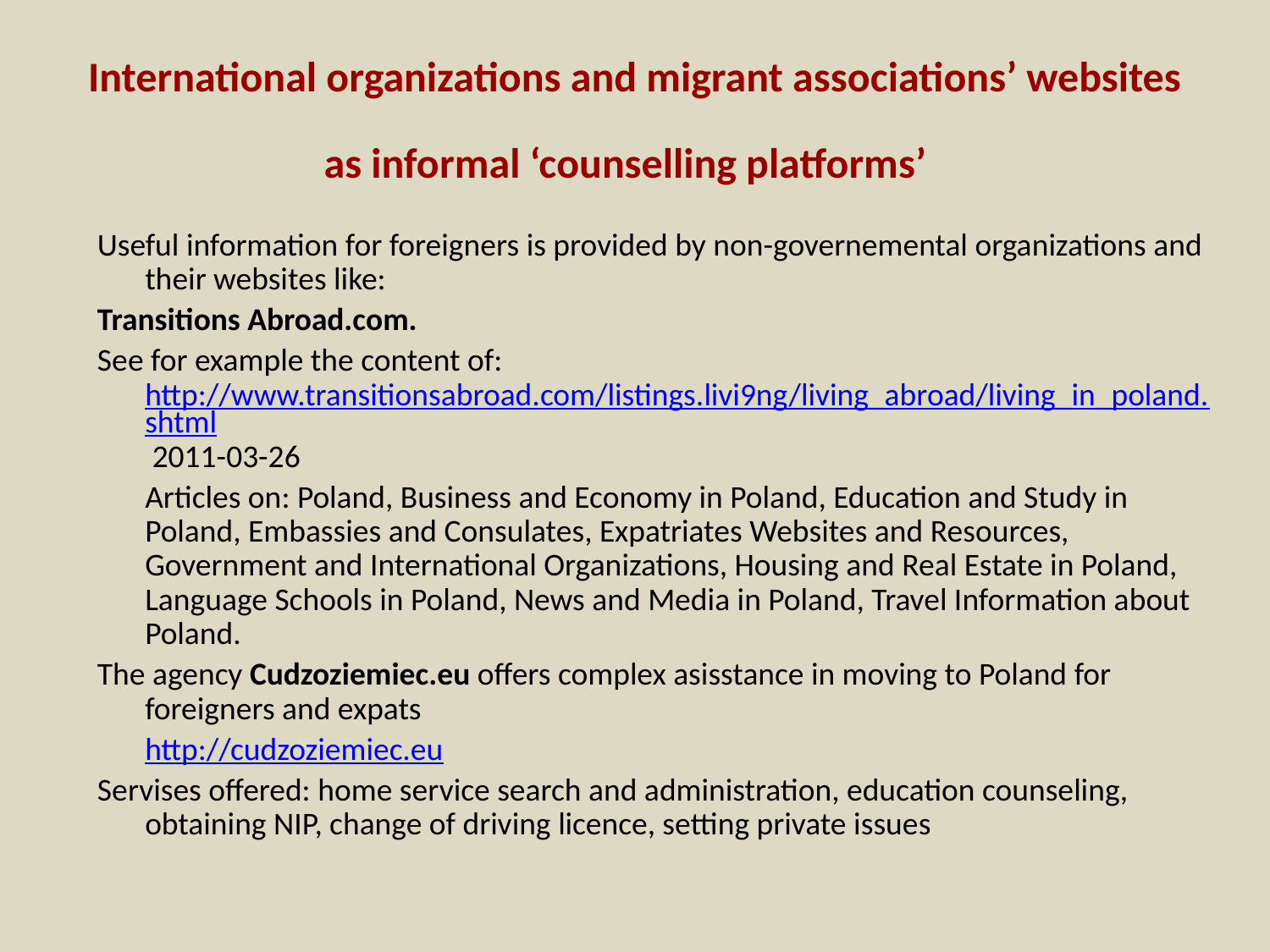

# International organizations and migrant associations’ websites as informal ‘counselling platforms’
Useful information for foreigners is provided by non-governemental organizations and their websites like:
Transitions Abroad.com.
See for example the content of: http://www.transitionsabroad.com/listings.livi9ng/living_abroad/living_in_poland.shtml 2011-03-26
	Articles on: Poland, Business and Economy in Poland, Education and Study in Poland, Embassies and Consulates, Expatriates Websites and Resources, Government and International Organizations, Housing and Real Estate in Poland, Language Schools in Poland, News and Media in Poland, Travel Information about Poland.
The agency Cudzoziemiec.eu offers complex asisstance in moving to Poland for foreigners and expats
	http://cudzoziemiec.eu
Servises offered: home service search and administration, education counseling, obtaining NIP, change of driving licence, setting private issues